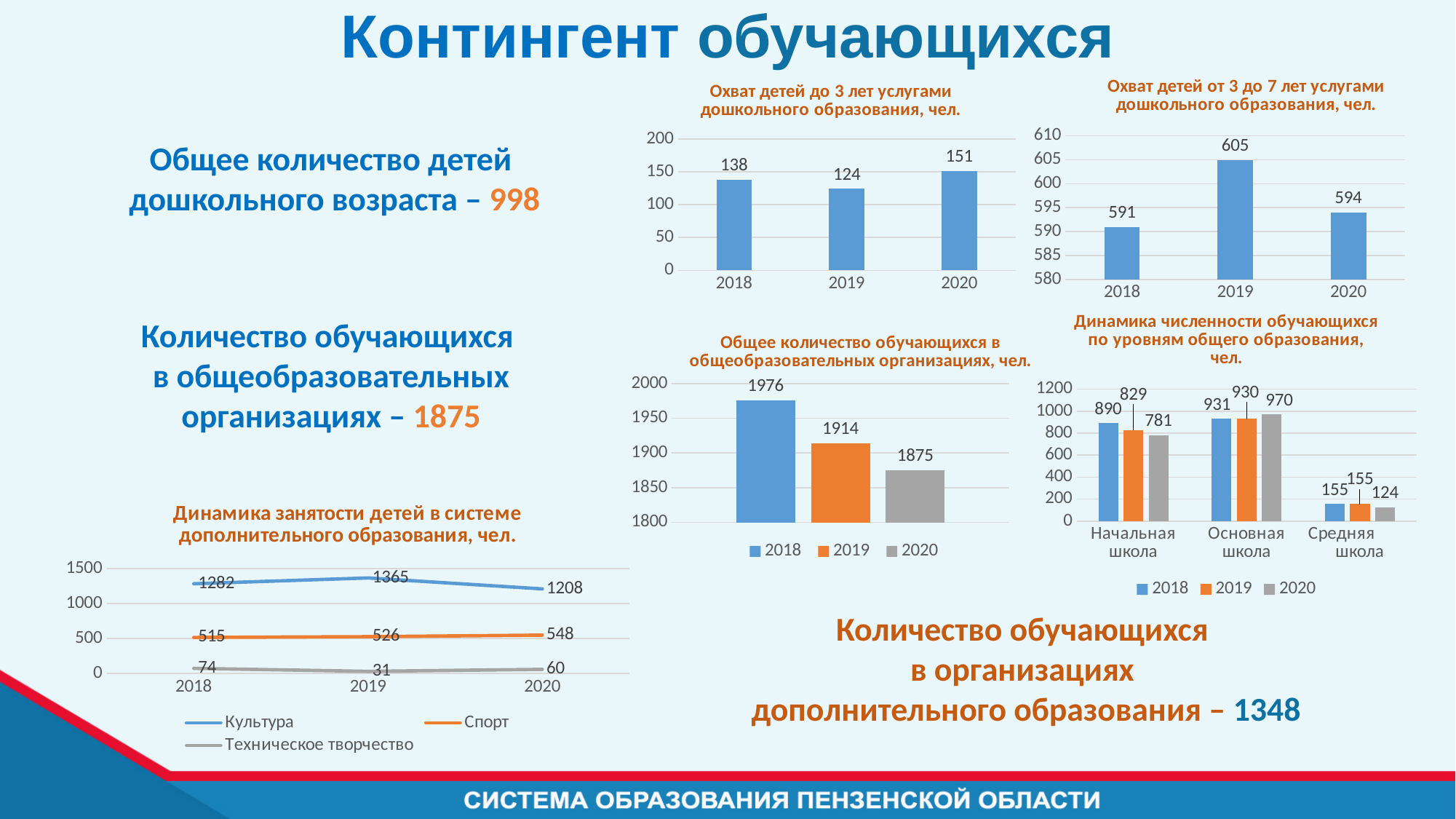

# Контингент обучающихся

### Chart: Охват детей от 3 до 7 лет услугами дошкольного образования, чел.

| Category | Ряд 1 |
|---|---|
| 2018 | 591.0 |
| 2019 | 605.0 |
| 2020 | 594.0 |

### Chart: Охват детей до 3 лет услугами дошкольного образования, чел.

| Category | Ряд 1 |
|---|---|
| 2018 | 138.0 |
| 2019 | 124.0 |
| 2020 | 151.0 |
Общее количество детей
дошкольного возраста – 998

### Chart: Динамика численности обучающихся по уровням общего образования, чел.

| Category | 2018 | 2019 | 2020 |
|---|---|---|---|
| Начальная школа | 890.0 | 829.0 | 781.0 |
| Основная школа | 931.0 | 930.0 | 970.0 |
| Средняя
школа | 155.0 | 155.0 | 124.0 |

### Chart: Общее количество обучающихся в общеобразовательных организациях, чел.

| Category | 2018 | 2019 | 2020 |
|---|---|---|---|
| Общее количество  | 1976.0 | 1914.0 | 1875.0 |
Количество обучающихся
в общеобразовательных организациях – 1875

### Chart: Динамика занятости детей в системе дополнительного образования, чел.

| Category | Культура | Спорт | Техническое творчество |
|---|---|---|---|
| 2018 | 1282.0 | 515.0 | 74.0 |
| 2019 | 1365.0 | 526.0 | 31.0 |
| 2020 | 1208.0 | 548.0 | 60.0 |
Количество обучающихся
в организациях
дополнительного образования – 1348